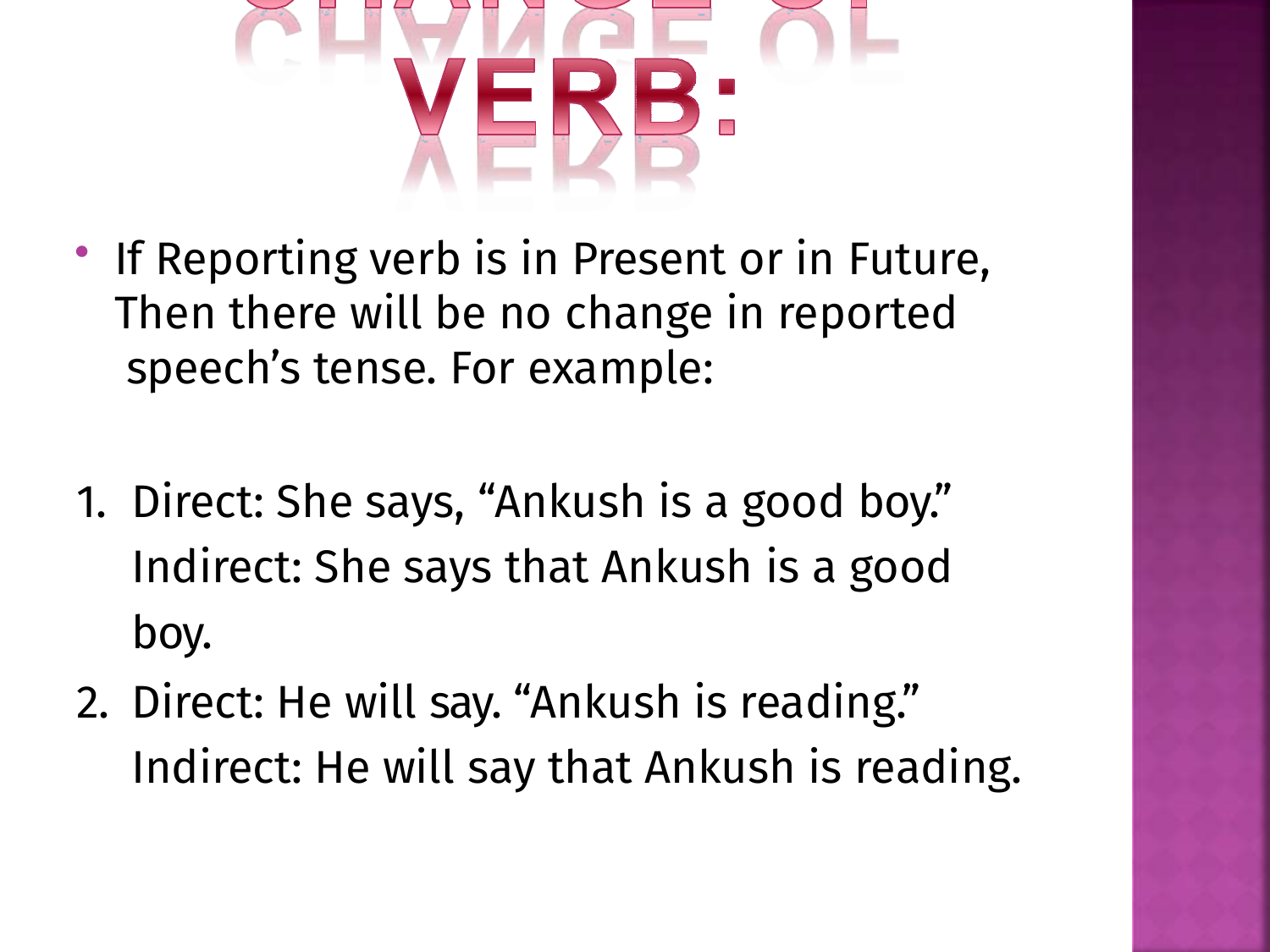

If Reporting verb is in Present or in Future,
Then there will be no change in reported  speech’s tense. For example:

Direct: She says, “Ankush is a good boy.”  Indirect: She says that Ankush is a good boy.
Direct: He will say. “Ankush is reading.”  Indirect: He will say that Ankush is reading.